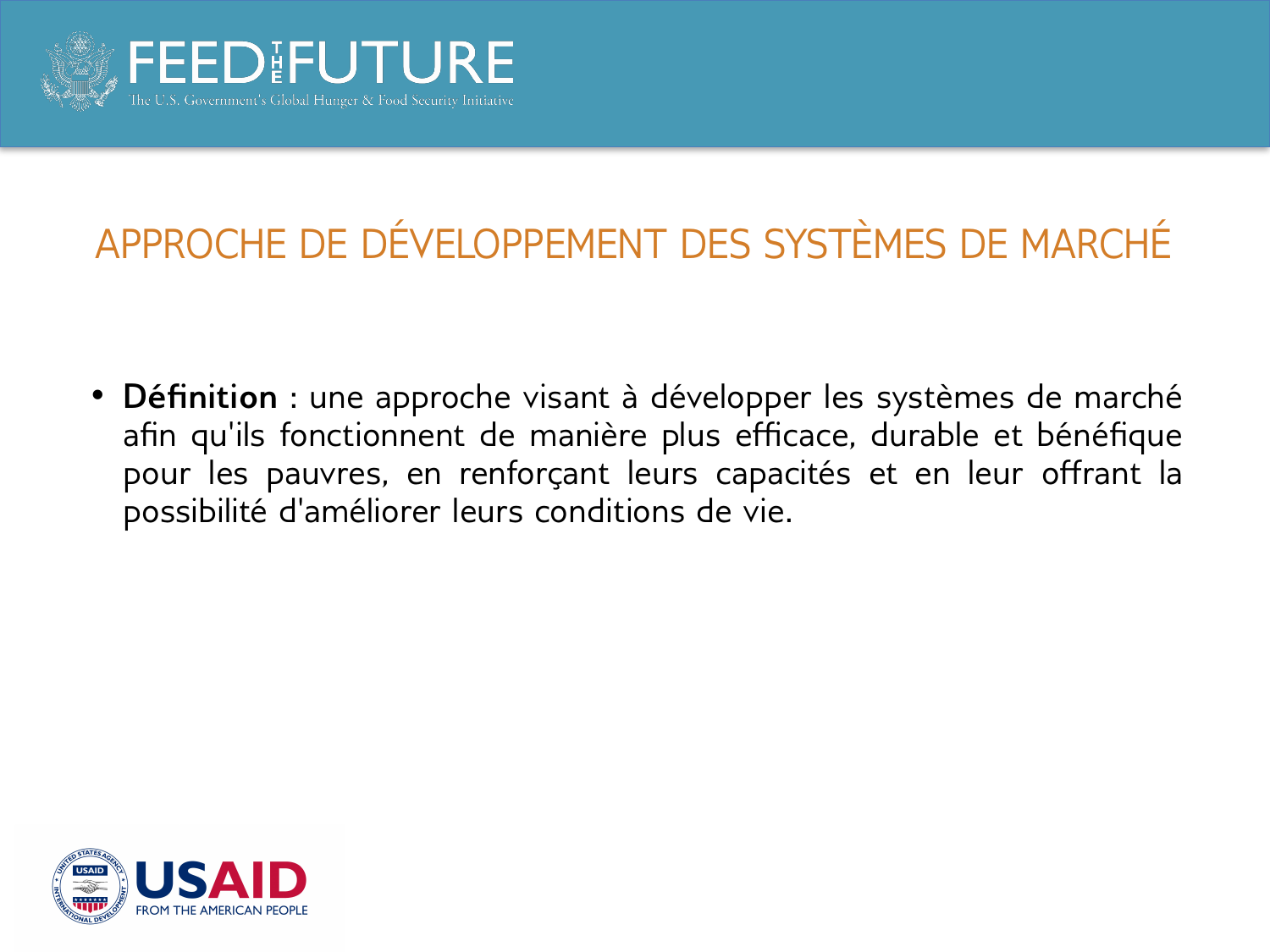

# Approche de Développement des systèmes de marché
Définition : une approche visant à développer les systèmes de marché afin qu'ils fonctionnent de manière plus efficace, durable et bénéfique pour les pauvres, en renforçant leurs capacités et en leur offrant la possibilité d'améliorer leurs conditions de vie.